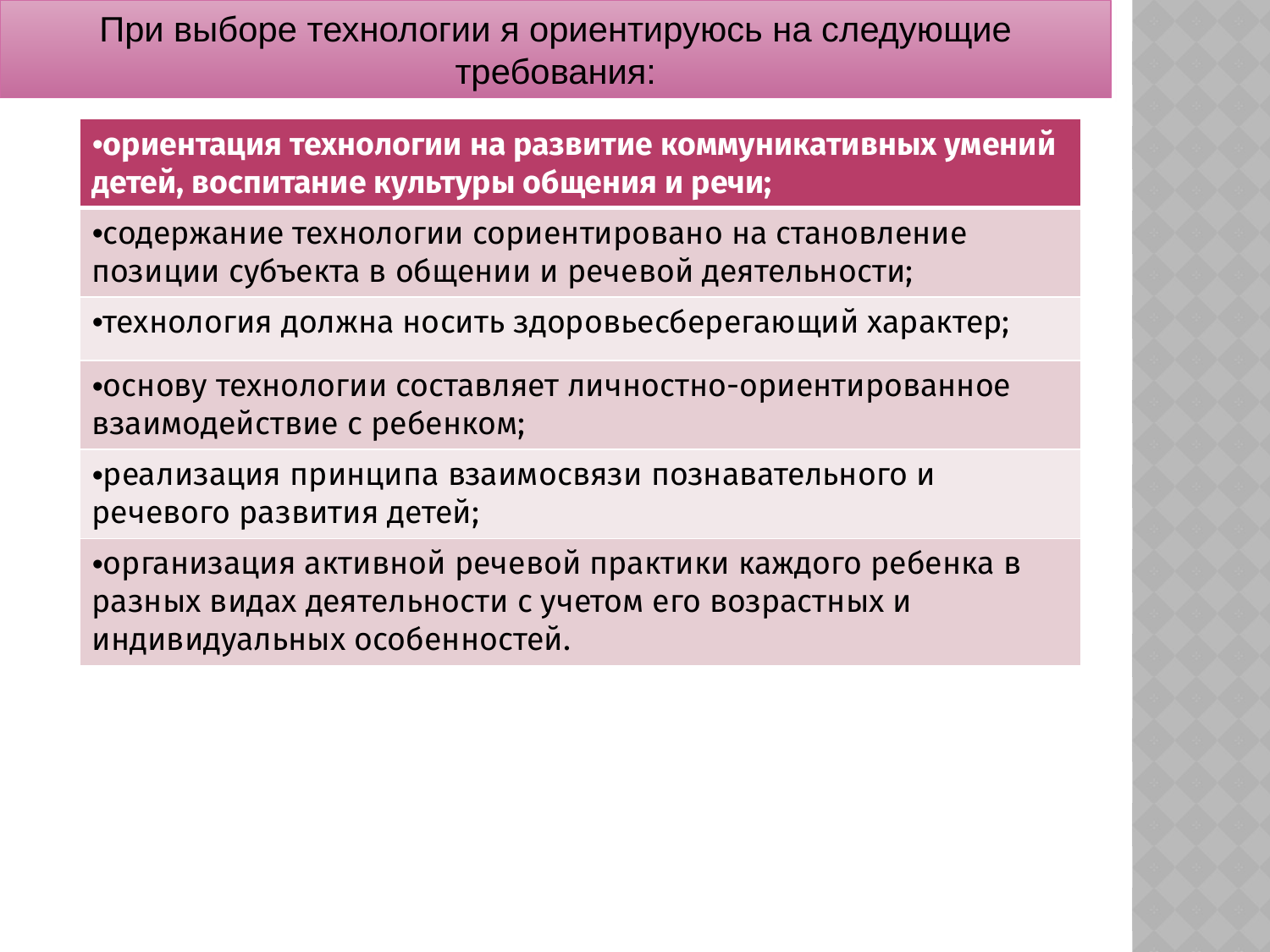

При выборе технологии я ориентируюсь на следующие требования:
| ориентация технологии на развитие коммуникативных умений детей, воспитание культуры общения и речи; |
| --- |
| содержание технологии сориентировано на становление позиции субъекта в общении и речевой деятельности; |
| технология должна носить здоровьесберегающий характер; |
| основу технологии составляет личностно-ориентированное взаимодействие с ребенком; |
| реализация принципа взаимосвязи познавательного и речевого развития детей; |
| организация активной речевой практики каждого ребенка в разных видах деятельности с учетом его возрастных и индивидуальных особенностей. |